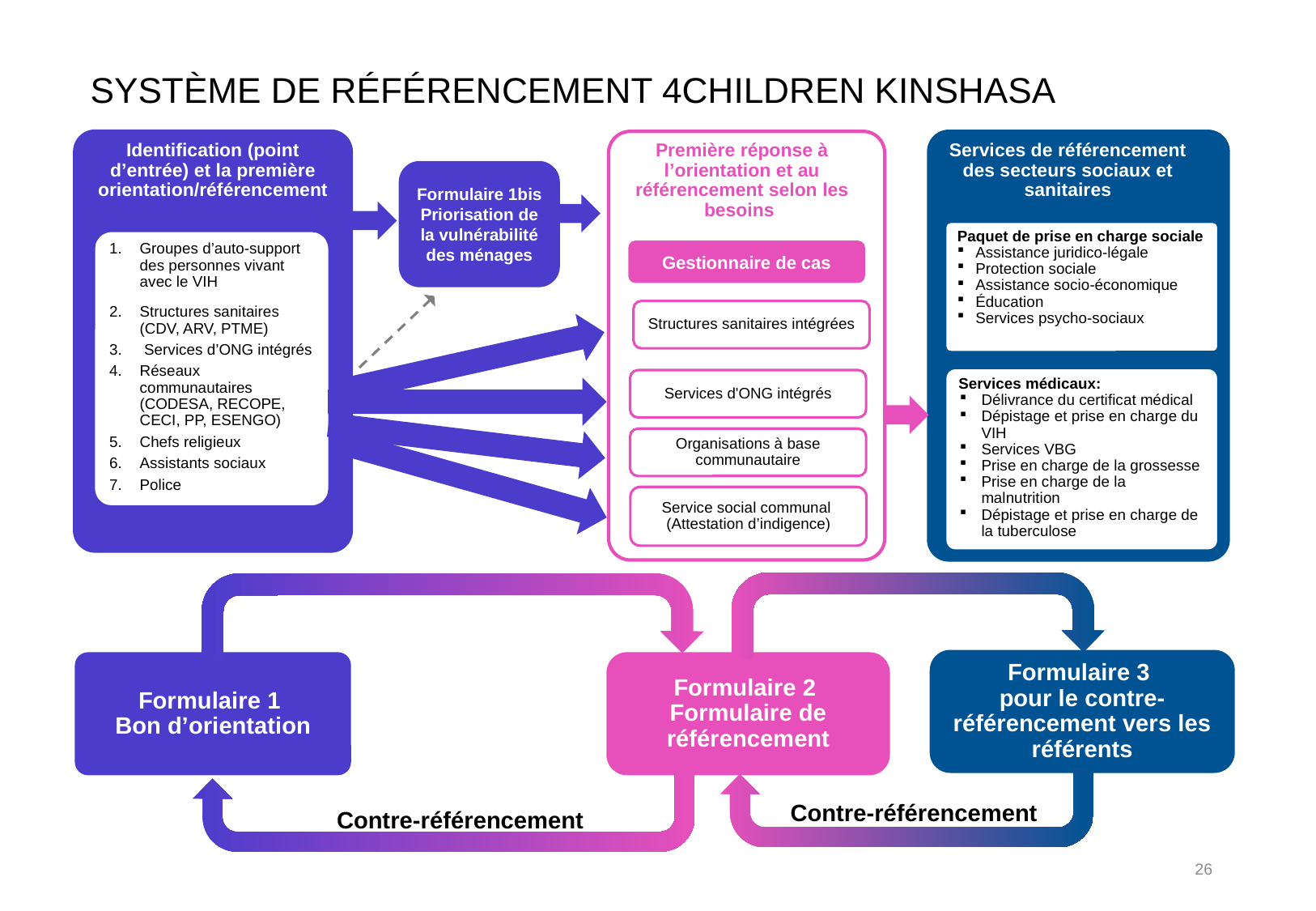

# Système de référencement 4Children Kinshasa

Identification (point d’entrée) et la première orientation/référencement
Première réponse à l’orientation et au référencement selon les besoins
Services de référencement des secteurs sociaux et sanitaires
Formulaire 1bis
Priorisation de la vulnérabilité des ménages

Paquet de prise en charge sociale
Assistance juridico-légale
Protection sociale
Assistance socio-économique
éducation
Services psycho-sociaux

Groupes d’auto-support des personnes vivant avec le VIH
Structures sanitaires (CDV, ARV, PTME)
 Services d’ONG intégrés
Réseaux communautaires (CODESA, RECOPE, CECI, PP, ESENGO)
Chefs religieux
Assistants sociaux
Police
Gestionnaire de cas
Structures sanitaires intégrées

Services médicaux:
Délivrance du certificat médical
Dépistage et prise en charge du VIH
Services VBG
Prise en charge de la grossesse
Prise en charge de la malnutrition
Dépistage et prise en charge de la tuberculose
Services d'ONG intégrés

Organisations à base communautaire

Service social communal
(Attestation d’indigence)

Formulaire 3
pour le contre-référencement vers les référents
Formulaire 1
Bon d’orientation
Formulaire 2
Formulaire de référencement

Contre-référencement
Contre-référencement
26